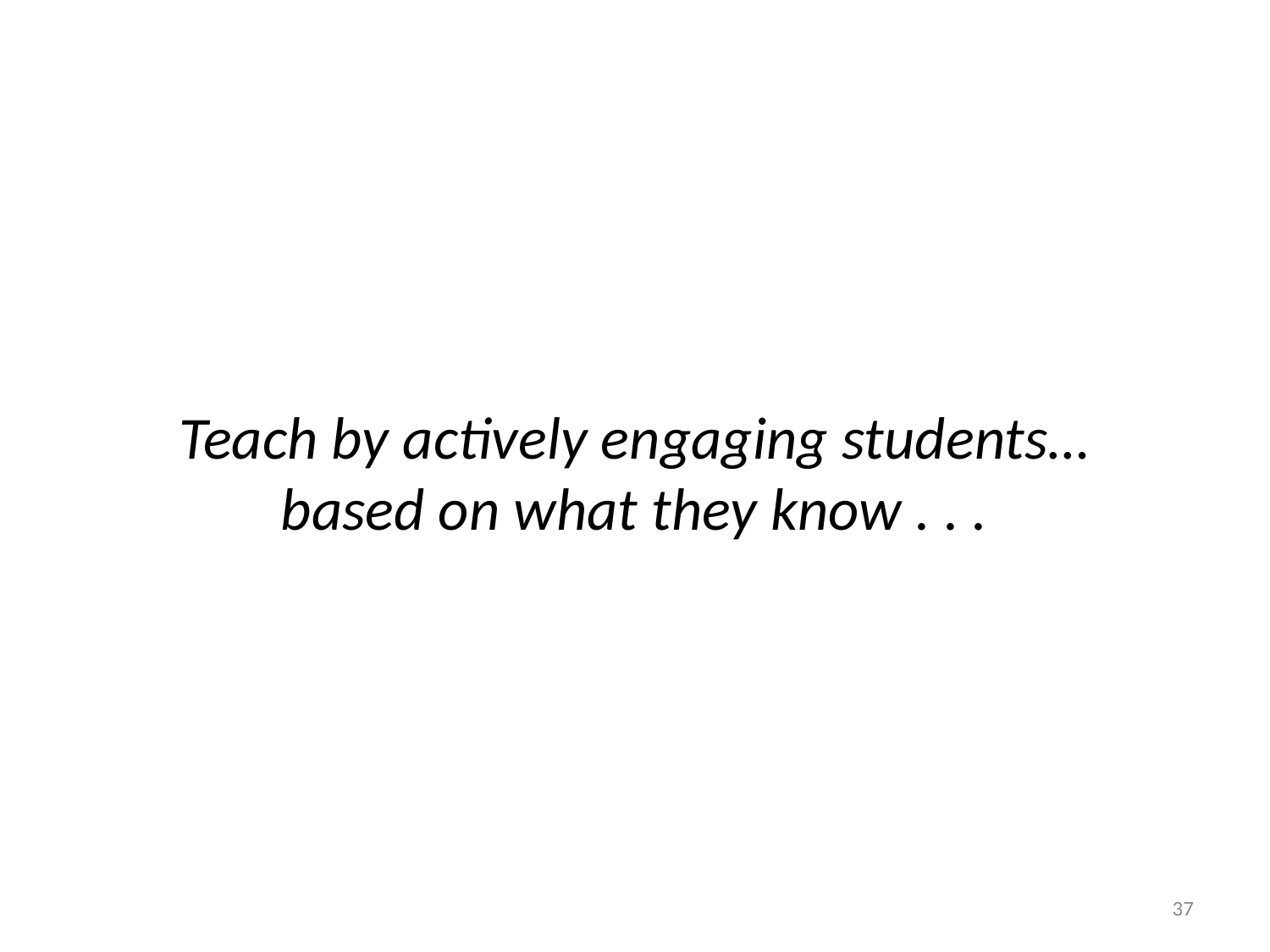

# Teach by actively engaging students… based on what they know . . .
37